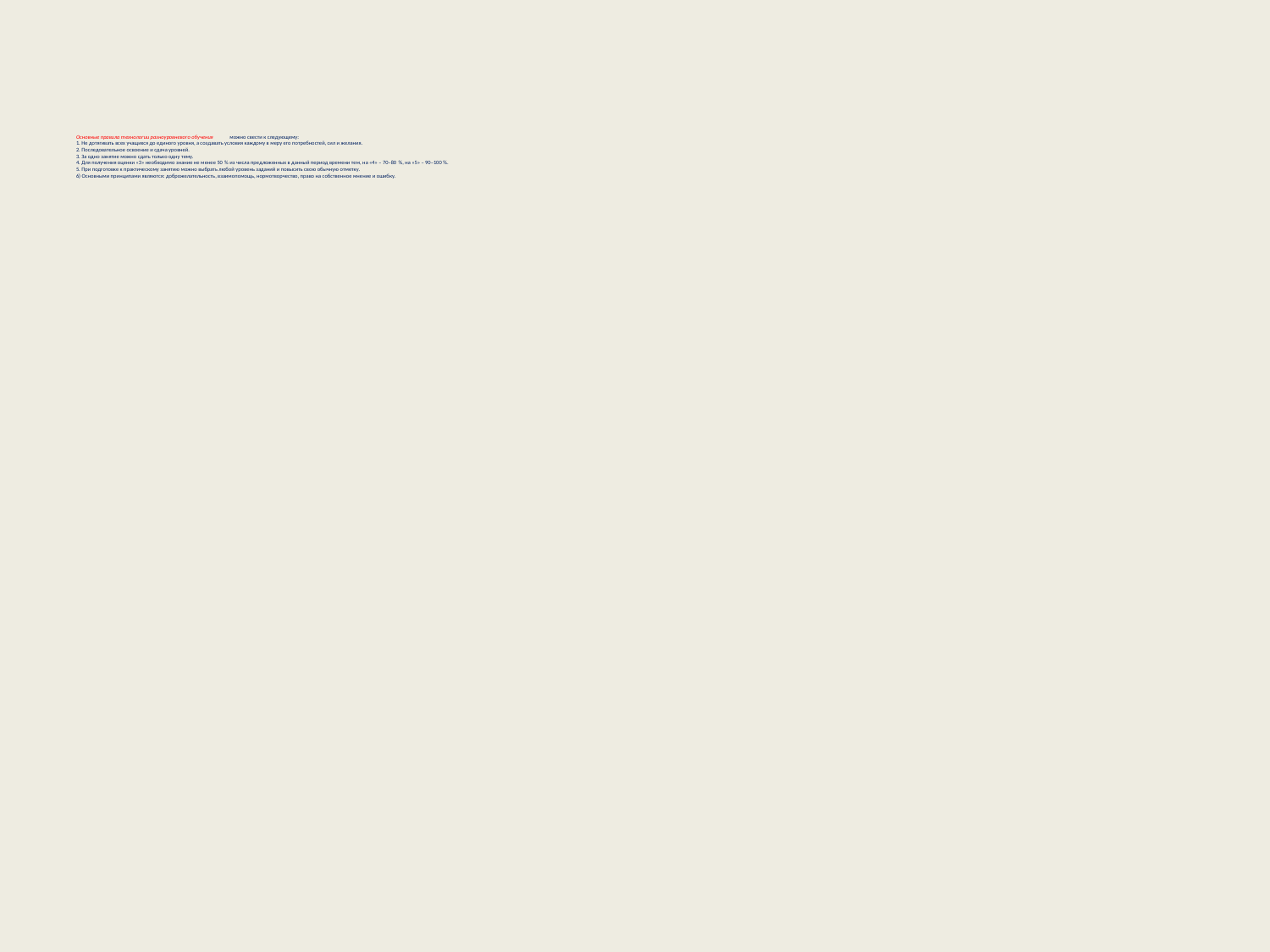

# Основные правила технологии разноуровневого обучения 		можно свести к следующему: 1. Не дотягивать всех учащихся до единого уровня, а создавать условия каждому в меру его потребностей, сил и желания. 2. Последовательное освоение и сдача уровней. 3. За одно занятие можно сдать только одну тему. 4. Для получения оценки «3» необходимо знание не менее 50 % из числа предложенных в данный период времени тем, на «4» – 70–80 %, на «5» – 90–100 %. 5. При подготовке к практическому занятию можно выбрать любой уровень заданий и повысить свою обычную отметку. 6) Основными принципами являются: доброжелательность, взаимопомощь, нормотворчество, право на собственное мнение и ошибку.